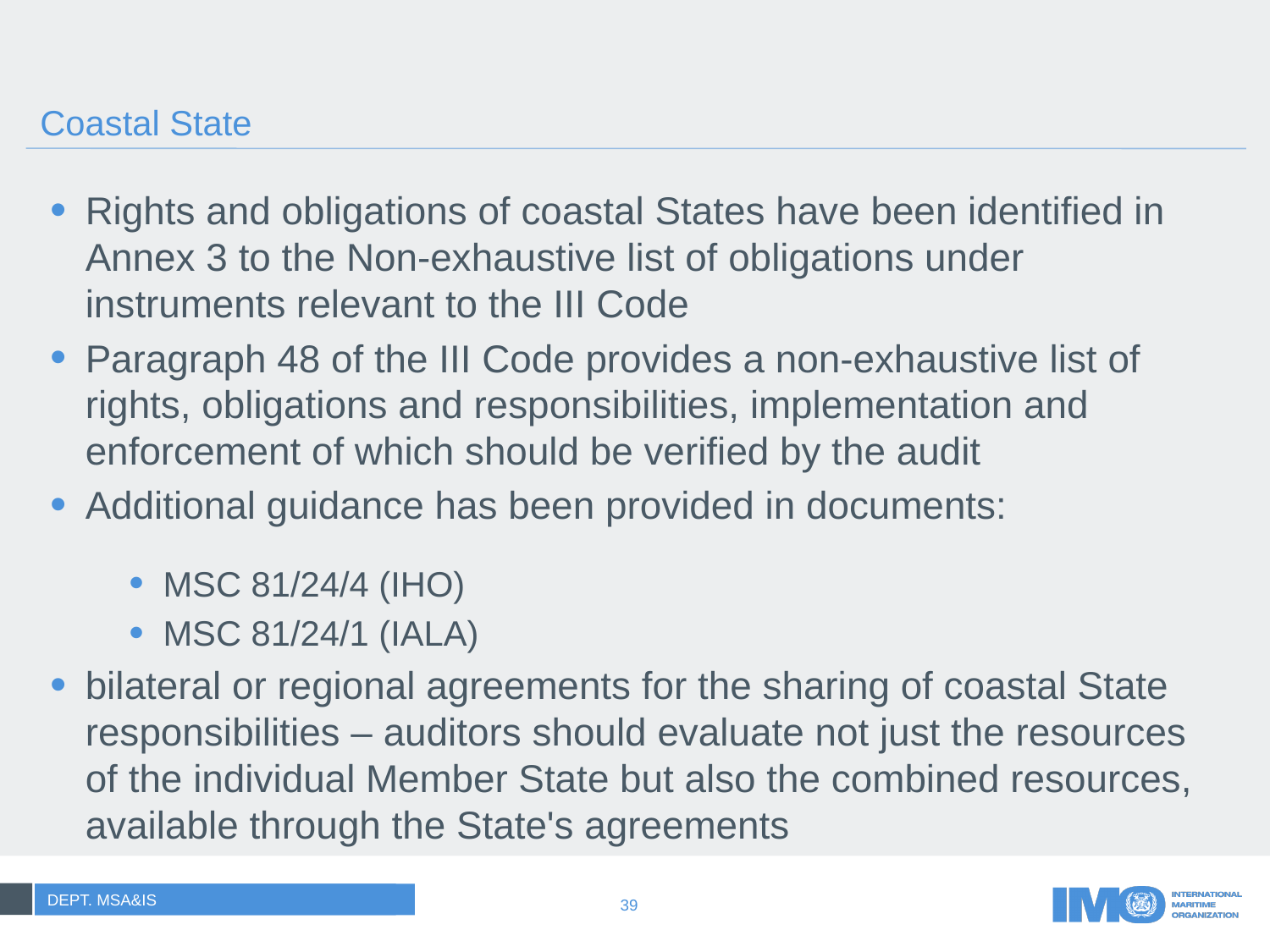

# Coastal State
Rights and obligations of coastal States have been identified in Annex 3 to the Non-exhaustive list of obligations under instruments relevant to the III Code
Paragraph 48 of the III Code provides a non-exhaustive list of rights, obligations and responsibilities, implementation and enforcement of which should be verified by the audit
Additional guidance has been provided in documents:

MSC 81/24/4 (IHO)
MSC 81/24/1 (IALA)
bilateral or regional agreements for the sharing of coastal State responsibilities – auditors should evaluate not just the resources of the individual Member State but also the combined resources, available through the State's agreements